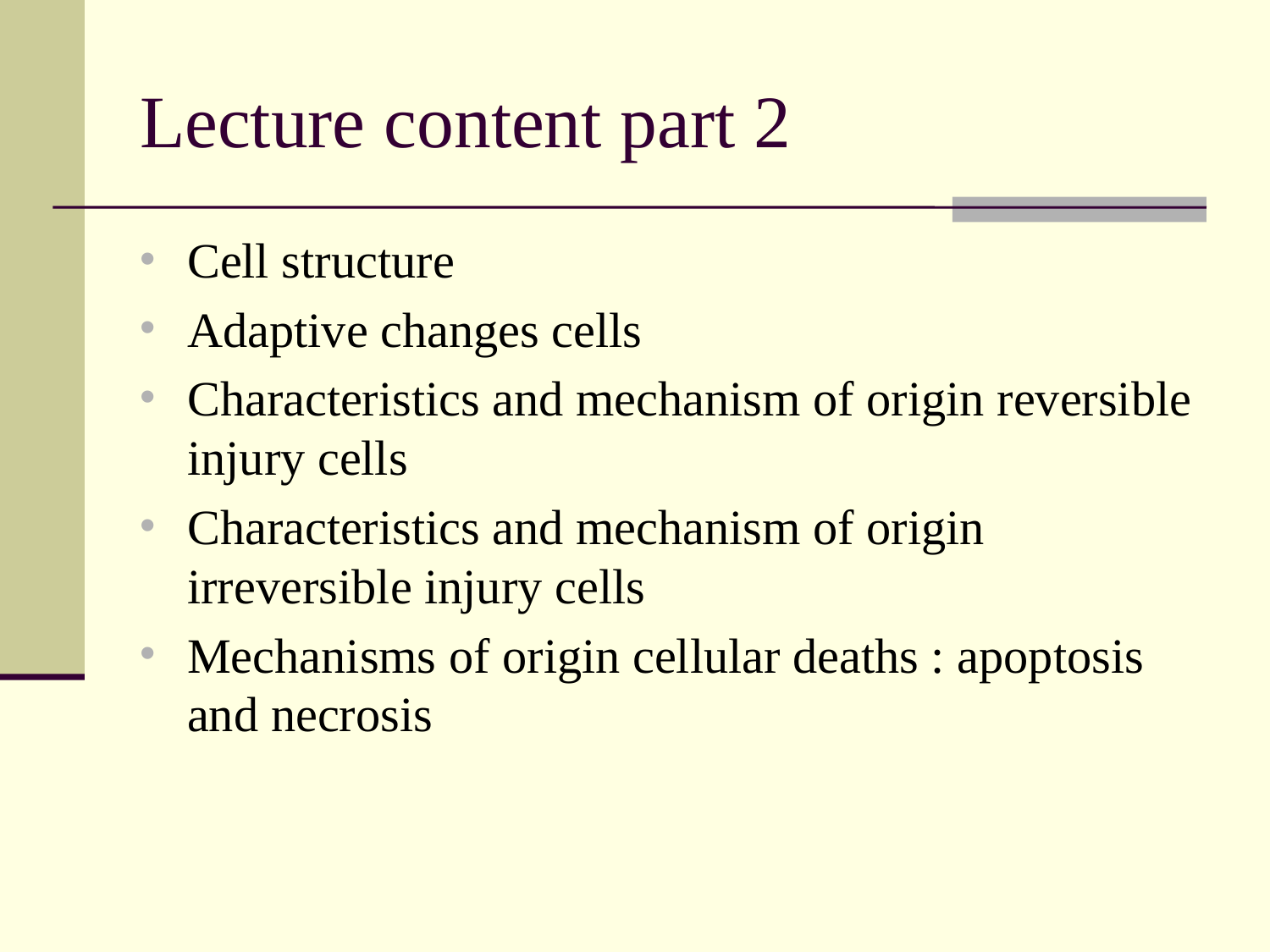

# Lecture content part 2
Cell structure
Adaptive changes cells
Characteristics and mechanism of origin reversible injury cells
Characteristics and mechanism of origin irreversible injury cells
Mechanisms of origin cellular deaths : apoptosis and necrosis